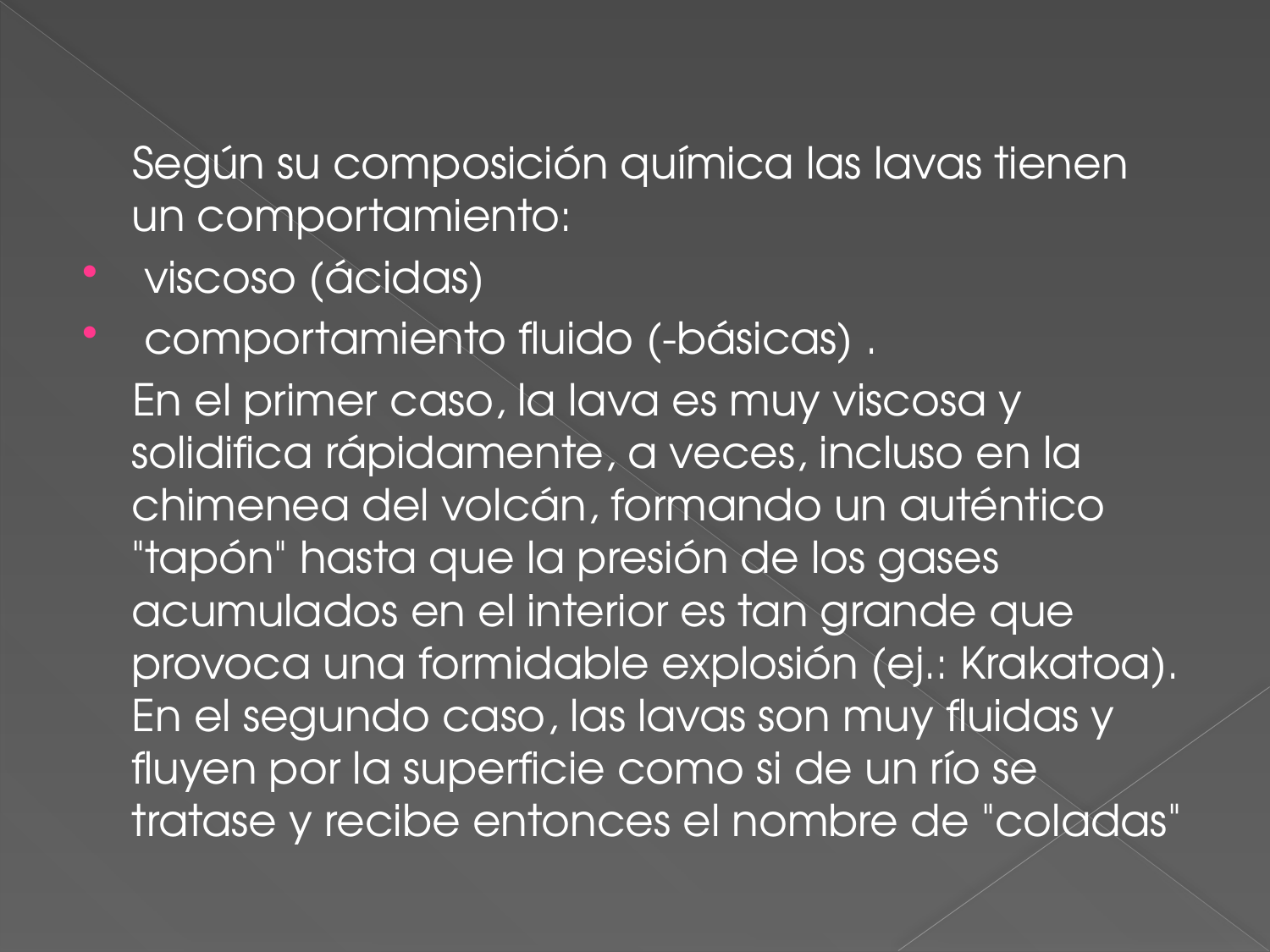

#
    Según su composición química las lavas tienen un comportamiento:
 viscoso (ácidas)
 comportamiento fluido (-básicas) .
    En el primer caso, la lava es muy viscosa y solidifica rápidamente, a veces, incluso en la chimenea del volcán, formando un auténtico "tapón" hasta que la presión de los gases acumulados en el interior es tan grande que provoca una formidable explosión (ej.: Krakatoa). En el segundo caso, las lavas son muy fluidas y fluyen por la superficie como si de un río se tratase y recibe entonces el nombre de "coladas"